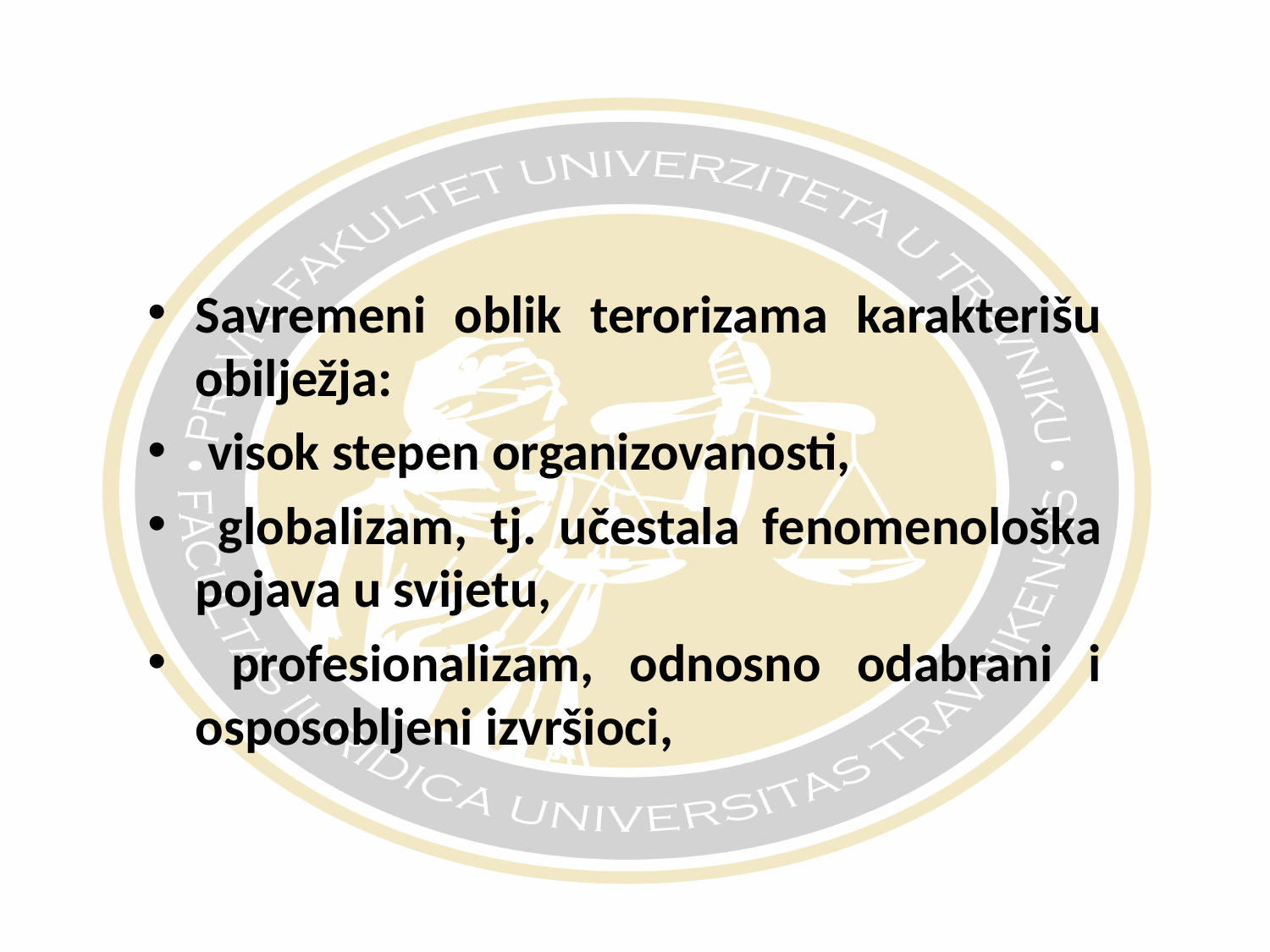

#
Savremeni oblik terorizama karakterišu obilježja:
 visok stepen organizovanosti,
 globalizam, tj. učestala fenomenološka pojava u svijetu,
 profesionalizam, odnosno odabrani i osposobljeni izvršioci,